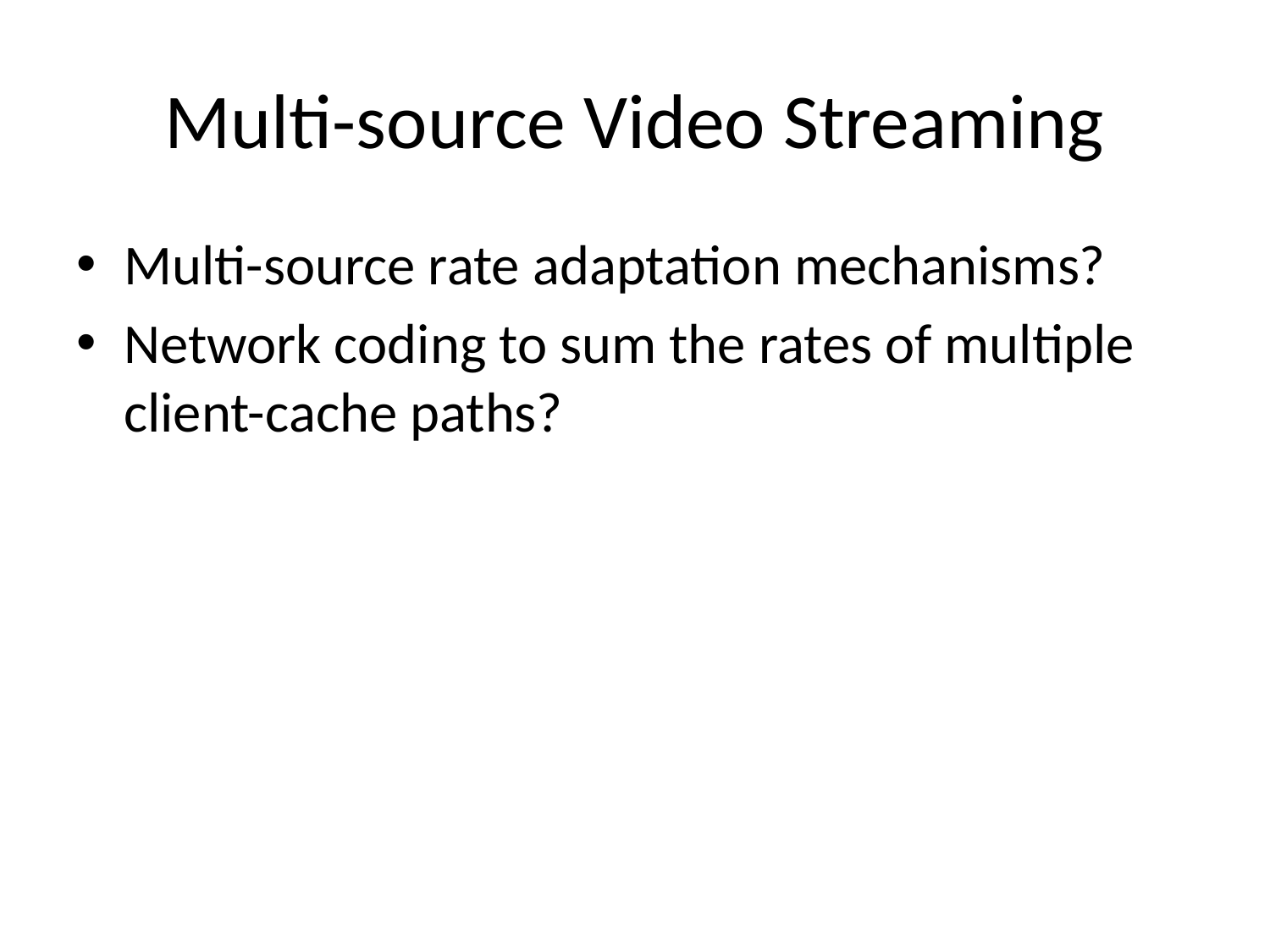

# Multi-source Video Streaming
Multi-source rate adaptation mechanisms?
Network coding to sum the rates of multiple client-cache paths?